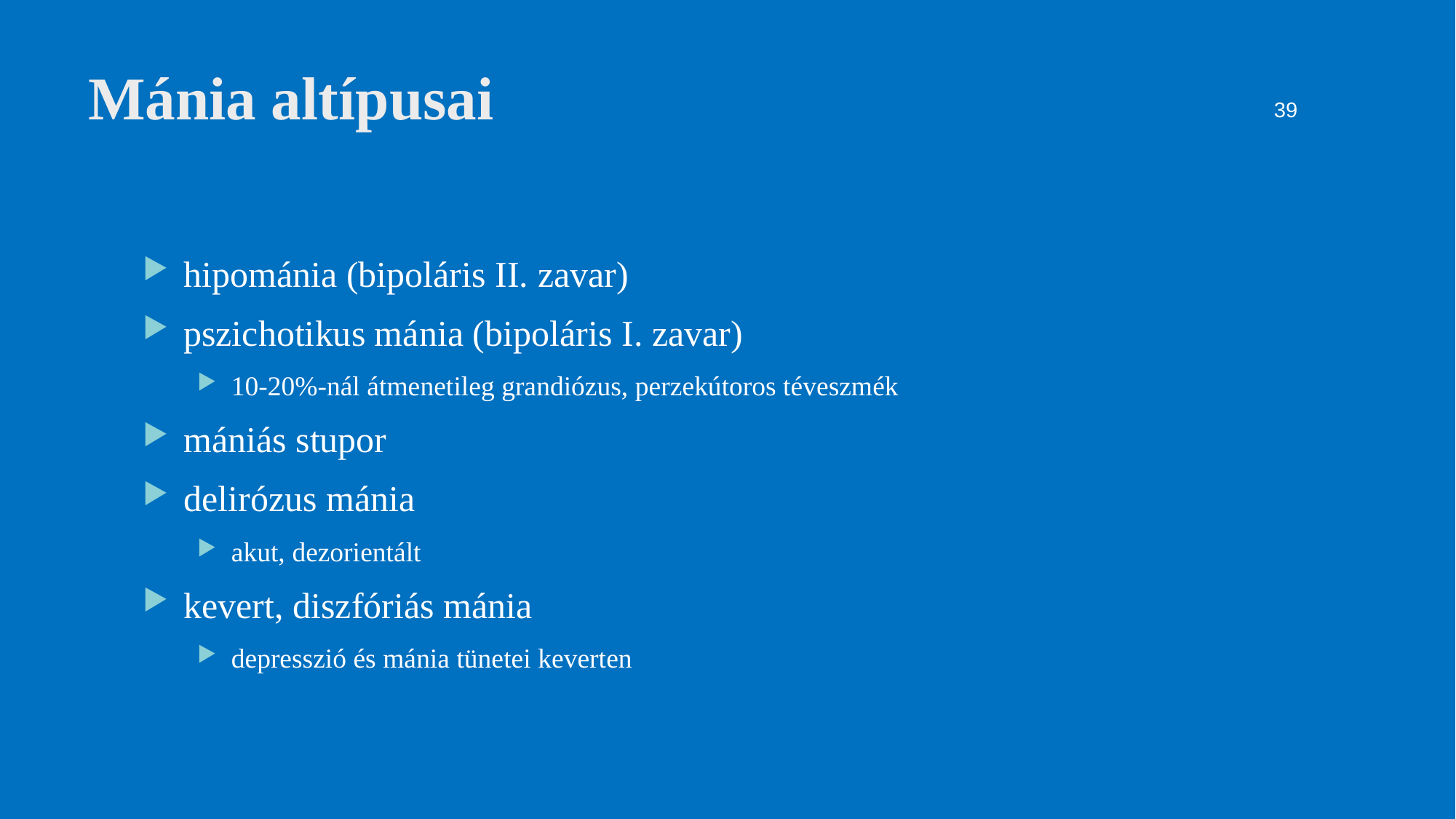

39
# Mánia altípusai
hipománia (bipoláris II. zavar)
pszichotikus mánia (bipoláris I. zavar)
10-20%-nál átmenetileg grandiózus, perzekútoros téveszmék
mániás stupor
delirózus mánia
akut, dezorientált
kevert, diszfóriás mánia
depresszió és mánia tünetei keverten